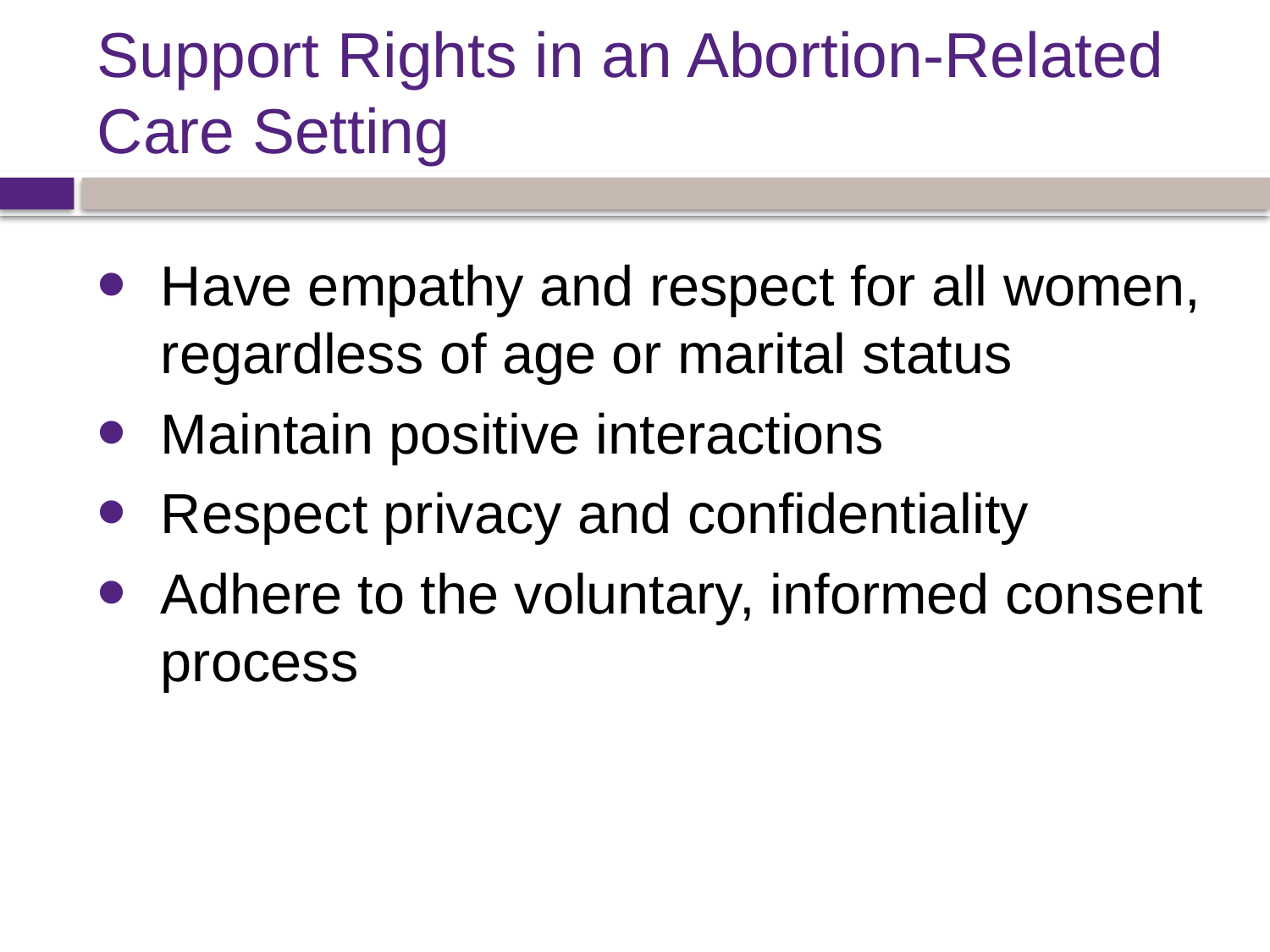

# Support Rights in an Abortion-Related Care Setting
Have empathy and respect for all women, regardless of age or marital status
Maintain positive interactions
Respect privacy and confidentiality
Adhere to the voluntary, informed consent process